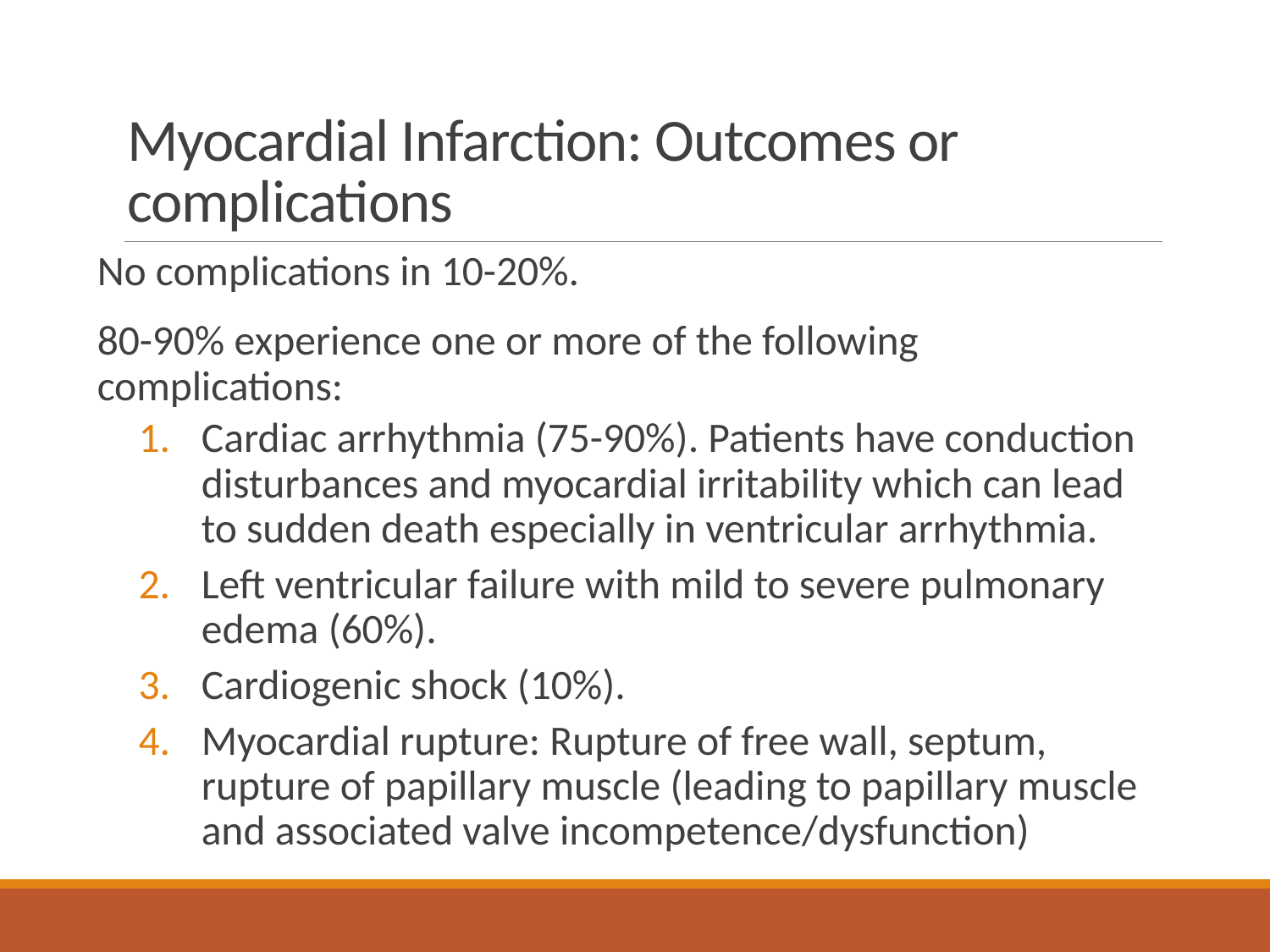

# Myocardial Infarction: Outcomes or complications
No complications in 10-20%.
80-90% experience one or more of the following complications:
Cardiac arrhythmia (75-90%). Patients have conduction disturbances and myocardial irritability which can lead to sudden death especially in ventricular arrhythmia.
Left ventricular failure with mild to severe pulmonary edema (60%).
Cardiogenic shock (10%).
Myocardial rupture: Rupture of free wall, septum, rupture of papillary muscle (leading to papillary muscle and associated valve incompetence/dysfunction)